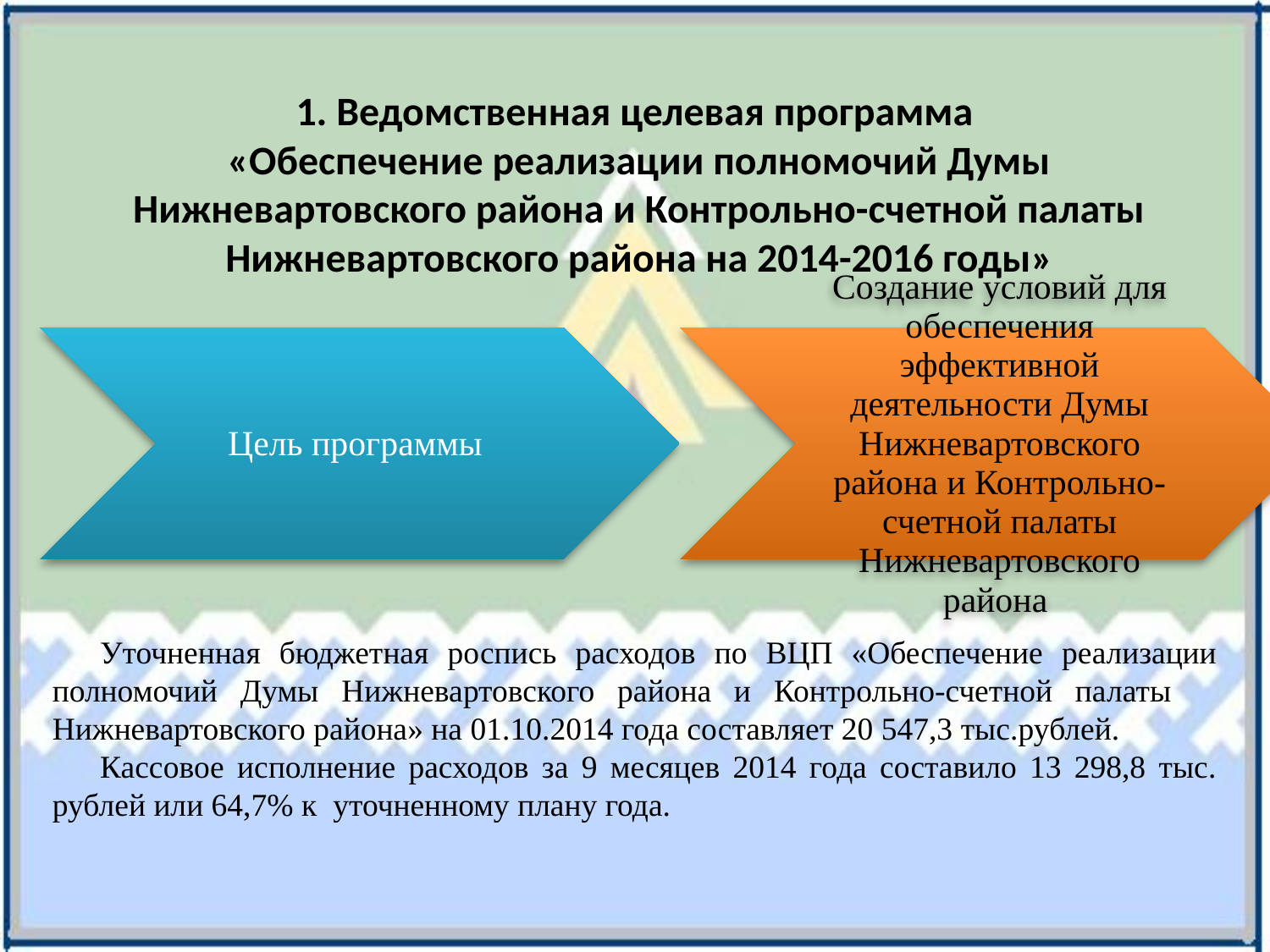

1. Ведомственная целевая программа
«Обеспечение реализации полномочий Думы Нижневартовского района и Контрольно-счетной палаты Нижневартовского района на 2014-2016 годы»
Цель программы
Создание условий для обеспечения эффективной деятельности Думы Нижневартовского района и Контрольно-счетной палаты Нижневартовского района
Уточненная бюджетная роспись расходов по ВЦП «Обеспечение реализации полномочий Думы Нижневартовского района и Контрольно-счетной палаты   Нижневартовского района» на 01.10.2014 года составляет 20 547,3 тыс.рублей.
Кассовое исполнение расходов за 9 месяцев 2014 года составило 13 298,8 тыс. рублей или 64,7% к  уточненному плану года.